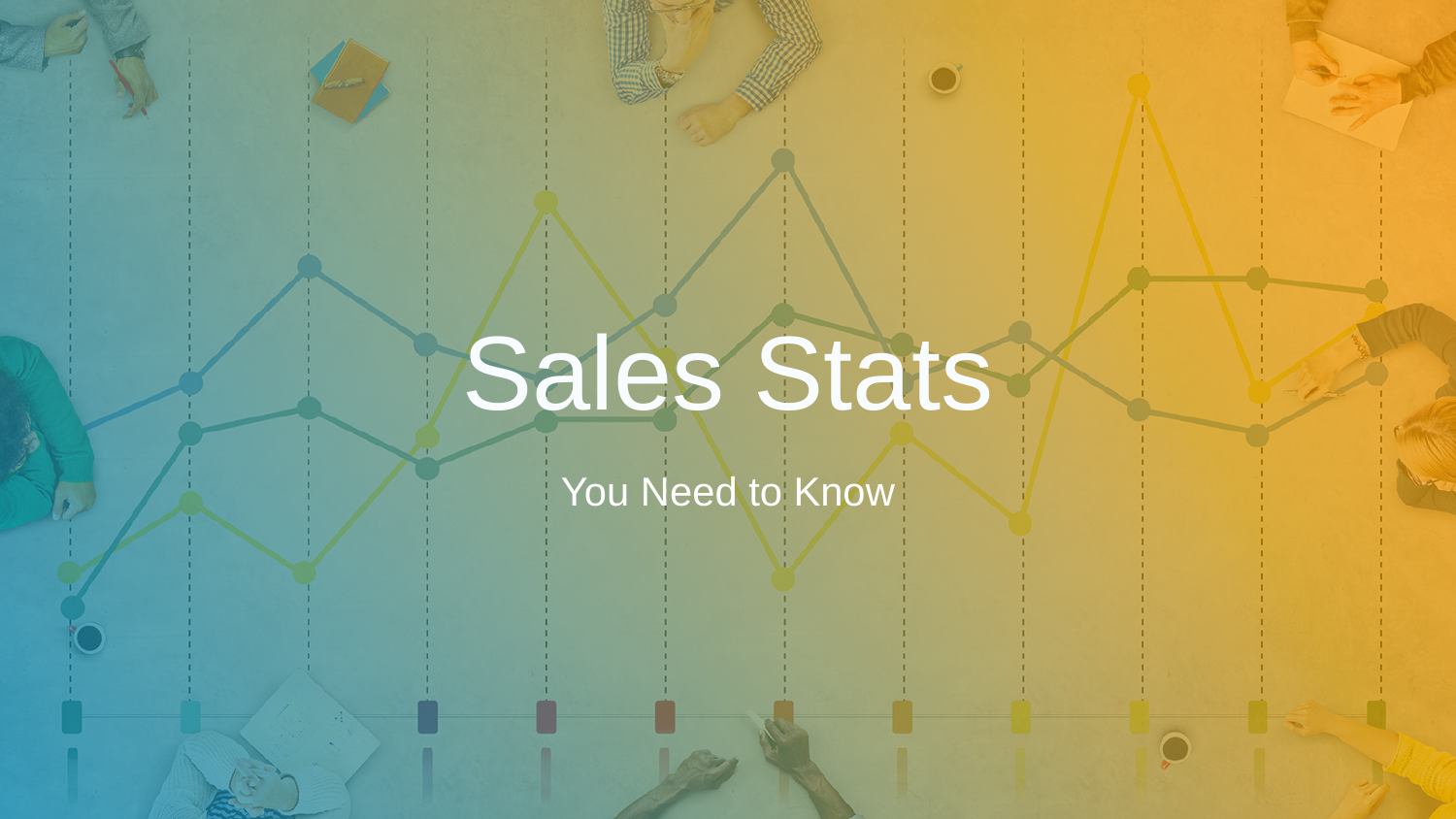

# Sales Stats
You Need to Know